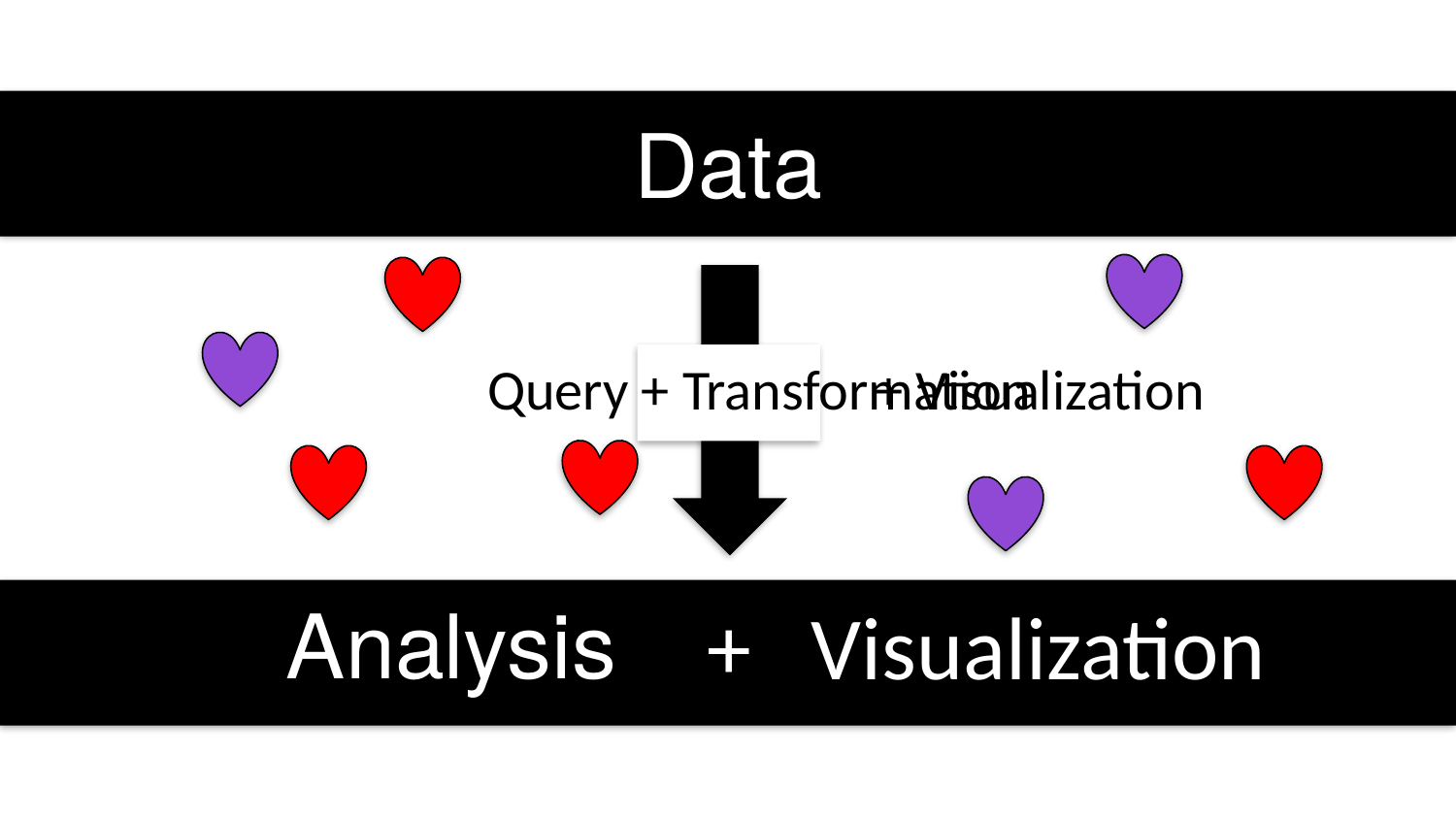

Data

Query + Transformation
 + Visualization
Analysis

+   Visualization